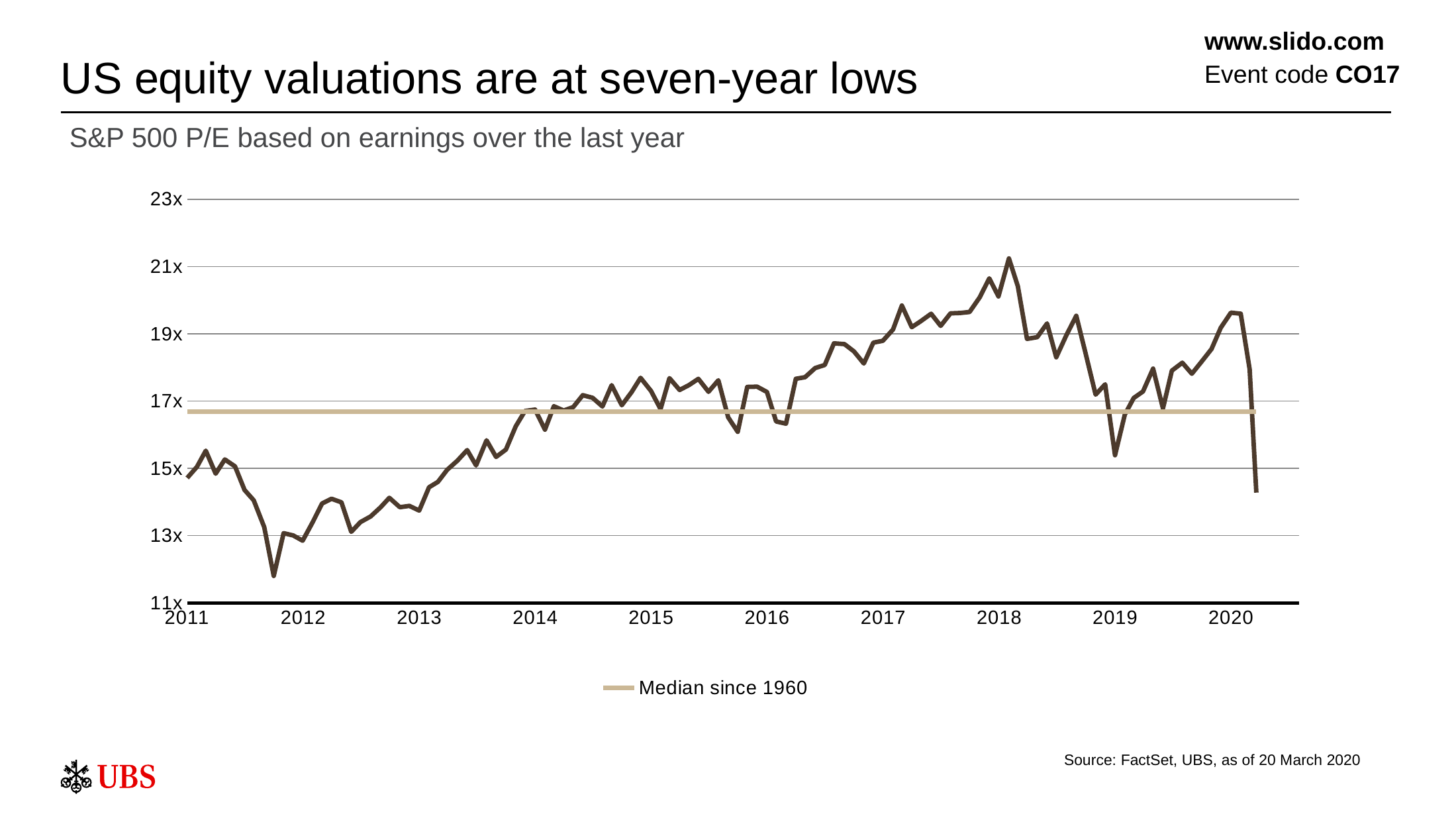

# US equity valuations are at seven-year lows
www.slido.com
Event code CO17
S&P 500 P/E based on earnings over the last year

### Chart

| Category |  |  |
|---|---|---|
| 38383 | 17.604619970193742 | 16.688010204081632 |
| 38411 | 17.937406855439644 | 16.688010204081632 |
| 38442 | 17.06548135299219 | 16.688010204081632 |
| 38471 | 16.722318589187623 | 16.688010204081632 |
| 38503 | 17.223185891876263 | 16.688010204081632 |
| 38533 | 16.650314465408805 | 16.688010204081632 |
| 38562 | 17.2491963661775 | 16.688010204081632 |
| 38595 | 17.055625436757513 | 16.688010204081632 |
| 38625 | 16.64603088593877 | 16.688010204081632 |
| 38656 | 16.35071796261176 | 16.688010204081632 |
| 38686 | 16.92603630452452 | 16.688010204081632 |
| 38716 | 16.401129943502823 | 16.688010204081632 |
| 38748 | 16.818946261989225 | 16.688010204081632 |
| 38776 | 16.826435422414928 | 16.688010204081632 |
| 38807 | 16.41310685764989 | 16.688010204081632 |
| 38835 | 16.6131322094055 | 16.688010204081632 |
| 38868 | 16.09950564076562 | 16.688010204081632 |
| 38898 | 15.4732610549397 | 16.688010204081632 |
| 38929 | 15.551955171153612 | 16.688010204081632 |
| 38960 | 15.882811548300644 | 16.688010204081632 |
| 38989 | 15.563905394384248 | 16.688010204081632 |
| 39021 | 16.054293370616335 | 16.688010204081632 |
| 39051 | 16.318653151578705 | 16.688010204081632 |
| 39080 | 16.102406902815623 | 16.688010204081632 |
| 39113 | 16.328792007266124 | 16.688010204081632 |
| 39141 | 15.972070844686648 | 16.688010204081632 |
| 39171 | 15.776815456362424 | 16.688010204081632 |
| 39202 | 16.459804574727958 | 16.688010204081632 |
| 39233 | 16.995558516544524 | 16.688010204081632 |
| 39262 | 16.31416169289202 | 16.688010204081632 |
| 39294 | 15.79251220835594 | 16.688010204081632 |
| 39325 | 15.995550732501355 | 16.688010204081632 |
| 39353 | 16.80332379484922 | 16.688010204081632 |
| 39386 | 17.052388289676426 | 16.688010204081632 |
| 39416 | 16.30134272507154 | 16.688010204081632 |
| 39447 | 17.3647114474929 | 16.688010204081632 |
| 39478 | 16.30262535477767 | 16.688010204081632 |
| 39507 | 15.735927152317881 | 16.688010204081632 |
| 39538 | 16.368023759435715 | 16.688010204081632 |
| 39568 | 17.146269026110627 | 16.688010204081632 |
| 39598 | 17.32929092934043 | 16.688010204081632 |
| 39629 | 16.800105000656256 | 16.688010204081632 |
| 39660 | 16.63446646541541 | 16.688010204081632 |
| 39689 | 16.83724898280614 | 16.688010204081632 |
| 39721 | 16.116622910045596 | 16.688010204081632 |
| 39752 | 13.386071576620145 | 16.688010204081632 |
| 39780 | 12.384137073372944 | 16.688010204081632 |
| 39813 | 14.603880355699273 | 16.688010204081632 |
| 39843 | 13.352950687146322 | 16.688010204081632 |
| 39871 | 11.885044462409054 | 16.688010204081632 |
| 39903 | 14.319274946159368 | 16.688010204081632 |
| 39933 | 15.66421392677674 | 16.688010204081632 |
| 39962 | 16.495692749461593 | 16.688010204081632 |
| 39994 | 17.689436213199926 | 16.688010204081632 |
| 40025 | 19.00096209351549 | 16.688010204081632 |
| 40056 | 19.638830094285165 | 16.688010204081632 |
| 40086 | 20.79228953579858 | 16.688010204081632 |
| 40116 | 20.381589299763966 | 16.688010204081632 |
| 40147 | 21.55055074744296 | 16.688010204081632 |
| 40178 | 17.91325301204819 | 16.688010204081632 |
| 40207 | 17.250923694779114 | 16.688010204081632 |
| 40235 | 17.74281124497992 | 16.688010204081632 |
| 40268 | 16.916389411254162 | 16.688010204081632 |
| 40298 | 17.166063937509044 | 16.688010204081632 |
| 40329 | 15.7588601186171 | 16.688010204081632 |
| 40359 | 13.820193081255029 | 16.688010204081632 |
| 40389 | 14.770716009654063 | 16.688010204081632 |
| 40421 | 14.069857870742826 | 16.688010204081632 |
| 40451 | 14.270351381768164 | 16.688010204081632 |
| 40480 | 14.796298611979493 | 16.688010204081632 |
| 40512 | 14.762410904089034 | 16.688010204081632 |
| 40543 | 14.709239766081872 | 16.688010204081632 |
| 40574 | 15.042339181286549 | 16.688010204081632 |
| 40602 | 15.523040935672515 | 16.688010204081632 |
| 40633 | 14.840273113946722 | 16.688010204081632 |
| 40662 | 15.263152003581823 | 16.688010204081632 |
| 40694 | 15.05708529214238 | 16.688010204081632 |
| 40724 | 14.356343080769651 | 16.688010204081632 |
| 40753 | 14.048048700945756 | 16.688010204081632 |
| 40786 | 13.250244591803458 | 16.688010204081632 |
| 40816 | 11.80037546933667 | 16.688010204081632 |
| 40847 | 13.071547768043386 | 16.688010204081632 |
| 40877 | 13.005423445974133 | 16.688010204081632 |
| 40907 | 12.848487944421741 | 16.688010204081632 |
| 40939 | 13.408357172047406 | 16.688010204081632 |
| 40968 | 13.95259501430323 | 16.688010204081632 |
| 40998 | 14.094566196337436 | 16.688010204081632 |
| 41029 | 13.98889222455719 | 16.688010204081632 |
| 41060 | 13.112478735114578 | 16.688010204081632 |
| 41089 | 13.400491883915398 | 16.688010204081632 |
| 41121 | 13.569306443679292 | 16.688010204081632 |
| 41152 | 13.837481554353174 | 16.688010204081632 |
| 41180 | 14.122831094990687 | 16.688010204081632 |
| 41213 | 13.843348691304774 | 16.688010204081632 |
| 41243 | 13.882756592490932 | 16.688010204081632 |
| 41274 | 13.743760238990074 | 16.688010204081632 |
| 41305 | 14.436831454177506 | 16.688010204081632 |
| 41333 | 14.596511515852365 | 16.688010204081632 |
| 41362 | 14.954636424282855 | 16.688010204081632 |
| 41394 | 15.22510244925188 | 16.688010204081632 |
| 41425 | 15.541217954827026 | 16.688010204081632 |
| 41453 | 15.086691086691086 | 16.688010204081632 |
| 41486 | 15.832910679064526 | 16.688010204081632 |
| 41516 | 15.337372029679722 | 16.688010204081632 |
| 41547 | 15.55550416281221 | 16.688010204081632 |
| 41578 | 16.249213691026828 | 16.688010204081632 |
| 41607 | 16.704995374653098 | 16.688010204081632 |
| 41639 | 16.74542489581446 | 16.688010204081632 |
| 41670 | 16.149574198224315 | 16.688010204081632 |
| 41698 | 16.845895995651386 | 16.688010204081632 |
| 41729 | 16.717321428571427 | 16.688010204081632 |
| 41759 | 16.820982142857144 | 16.688010204081632 |
| 41789 | 17.174732142857142 | 16.688010204081632 |
| 41820 | 17.096023024594455 | 16.688010204081632 |
| 41851 | 16.83821733821734 | 16.688010204081632 |
| 41880 | 17.472265829408688 | 16.688010204081632 |
| 41912 | 16.875872761623132 | 16.688010204081632 |
| 41943 | 17.26741758392202 | 16.688010204081632 |
| 41971 | 17.691049230600733 | 16.688010204081632 |
| 42004 | 17.29877331540918 | 16.688010204081632 |
| 42034 | 16.761804738699382 | 16.688010204081632 |
| 42062 | 17.681902201310706 | 16.688010204081632 |
| 42094 | 17.329171205899605 | 16.688010204081632 |
| 42124 | 17.476828961702843 | 16.688010204081632 |
| 42153 | 17.660186038716166 | 16.688010204081632 |
| 42185 | 17.276084407971865 | 16.688010204081632 |
| 42216 | 17.617149556188245 | 16.688010204081632 |
| 42247 | 16.514654161781948 | 16.688010204081632 |
| 42277 | 16.084694646896203 | 16.688010204081632 |
| 42307 | 17.419452123649158 | 16.688010204081632 |
| 42338 | 17.428248303593865 | 16.688010204081632 |
| 42369 | 17.270299957752428 | 16.688010204081632 |
| 42398 | 16.394085340092943 | 16.688010204081632 |
| 42429 | 16.326404731727926 | 16.688010204081632 |
| 42460 | 17.661979077345222 | 16.688010204081632 |
| 42489 | 17.709655290687703 | 16.688010204081632 |
| 42521 | 17.981135311267362 | 16.688010204081632 |
| 42551 | 18.07180988462201 | 16.688010204081632 |
| 42580 | 18.71534355088686 | 16.688010204081632 |
| 42613 | 18.69252626140864 | 16.688010204081632 |
| 42643 | 18.47537491479209 | 16.688010204081632 |
| 42674 | 18.11647920927062 | 16.688010204081632 |
| 42704 | 18.735599863667346 | 16.688010204081632 |
| 42734 | 18.791589726372333 | 16.688010204081632 |
| 42766 | 19.127664932012756 | 16.688010204081632 |
| 42794 | 19.839180795702532 | 16.688010204081632 |
| 42825 | 19.196620084497884 | 16.688010204081632 |
| 42853 | 19.37114072148196 | 16.688010204081632 |
| 42886 | 19.595385115372114 | 16.688010204081632 |
| 42916 | 19.234939280895308 | 16.688010204081632 |
| 42947 | 19.607111675529808 | 16.688010204081632 |
| 42978 | 19.61782681165172 | 16.688010204081632 |
| 43007 | 19.647196443889882 | 16.688010204081632 |
| 43039 | 20.08313187241675 | 16.688010204081632 |
| 43069 | 20.647118459018948 | 16.688010204081632 |
| 43098 | 20.10989093644227 | 16.688010204081632 |
| 43131 | 21.239638962015793 | 16.688010204081632 |
| 43159 | 20.41241068070703 | 16.688010204081632 |
| 43188 | 18.847202397944617 | 16.688010204081632 |
| 43220 | 18.89844419069369 | 16.688010204081632 |
| 43251 | 19.306808449900085 | 16.688010204081632 |
| 43280 | 18.300592433014675 | 16.688010204081632 |
| 43312 | 18.9598088057089 | 16.688010204081632 |
| 43343 | 19.53359364480948 | 16.688010204081632 |
| 43371 | 18.47213946117274 | 16.688010204081632 |
| 43404 | 17.19011093502377 | 16.688010204081632 |
| 43434 | 17.497115689381936 | 16.688010204081632 |
| 43465 | 15.387944263703885 | 16.688010204081632 |
| 43496 | 16.5987354981278 | 16.688010204081632 |
| 43524 | 17.0921981462157 | 16.688010204081632 |
| 43553 | 17.28398073053235 | 16.688010204081632 |
| 43585 | 17.963473382523322 | 16.688010204081632 |
| 43616 | 16.781876943716078 | 16.688010204081632 |
| 43644 | 17.904808277541083 | 16.688010204081632 |
| 43677 | 18.13986609860012 | 16.688010204081632 |
| 43707 | 17.811685940353012 | 16.688010204081632 |
| 43738 | 18.175235071437292 | 16.688010204081632 |
| 43769 | 18.546586884845524 | 16.688010204081632 |
| 43798 | 19.178043717181584 | 16.688010204081632 |
| 43830 | 19.628068043742406 | 16.688010204081632 |
| 43861 | 19.596111786148235 | 16.688010204081632 |
| 43889 | 17.947873633049813 | 16.688010204081632 |
| 43910 | 14.276547247410932 | 16.688010204081632 |
Source: FactSet, UBS, as of 20 March 2020